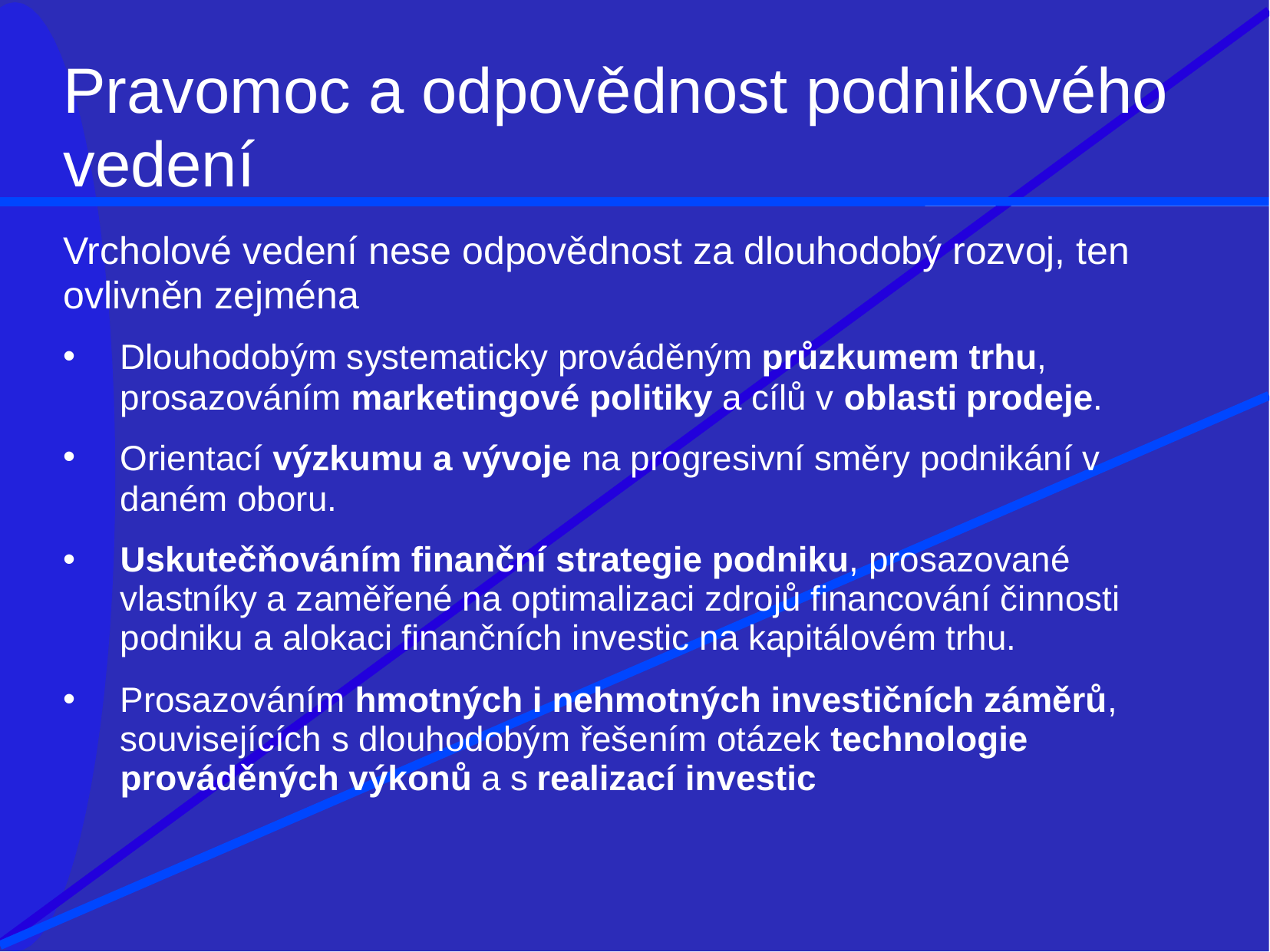

# Pravomoc a odpovědnost podnikového
vedení
Vrcholové vedení nese odpovědnost za dlouhodobý rozvoj, ten
ovlivněn zejména
Dlouhodobým systematicky prováděným průzkumem trhu,
prosazováním marketingové politiky a cílů v oblasti prodeje.
Orientací výzkumu a vývoje na progresivní směry podnikání v
daném oboru.
Uskutečňováním finanční strategie podniku, prosazované vlastníky a zaměřené na optimalizaci zdrojů financování činnosti podniku a alokaci finančních investic na kapitálovém trhu.
Prosazováním hmotných i nehmotných investičních záměrů, souvisejících s dlouhodobým řešením otázek technologie prováděných výkonů a s realizací investic